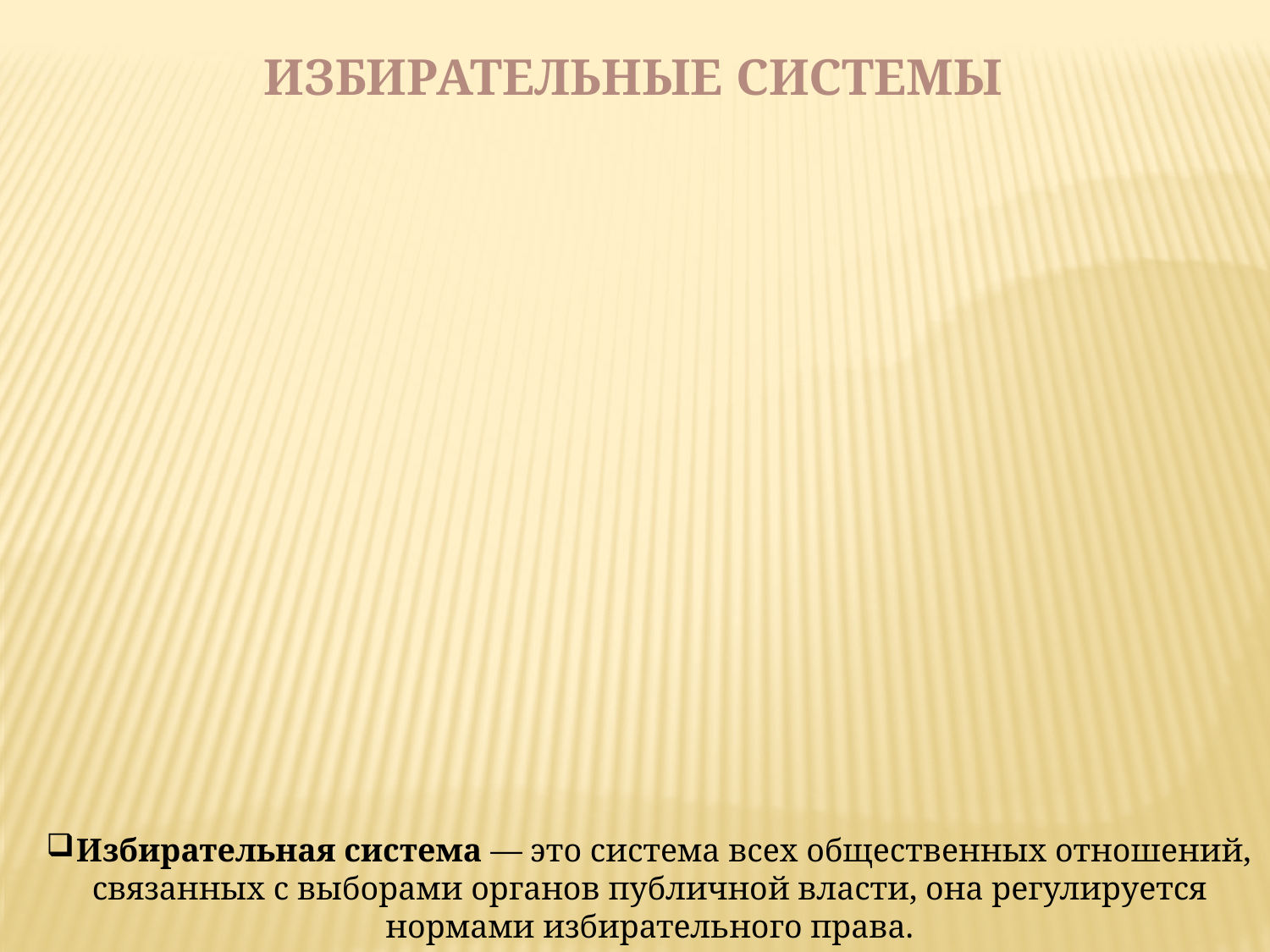

ИЗБИРАТЕЛЬНЫЕ системы

Избирательная система — это система всех общественных отношений, связанных с выборами органов публичной власти, она регулируется нормами избирательного права.